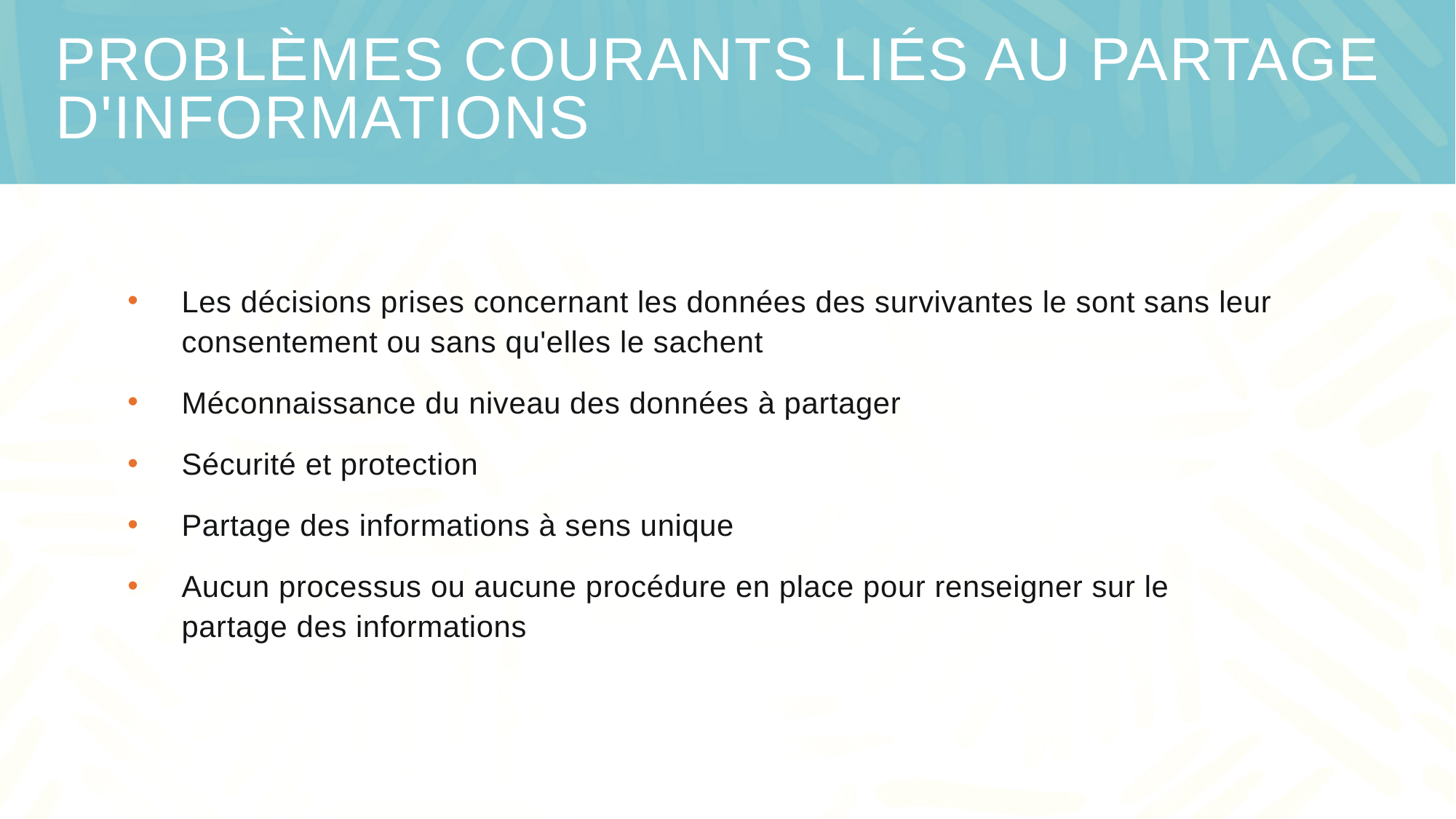

# Problèmes courants liés au partage d'informations
Les décisions prises concernant les données des survivantes le sont sans leur consentement ou sans qu'elles le sachent
Méconnaissance du niveau des données à partager
Sécurité et protection
Partage des informations à sens unique
Aucun processus ou aucune procédure en place pour renseigner sur le partage des informations